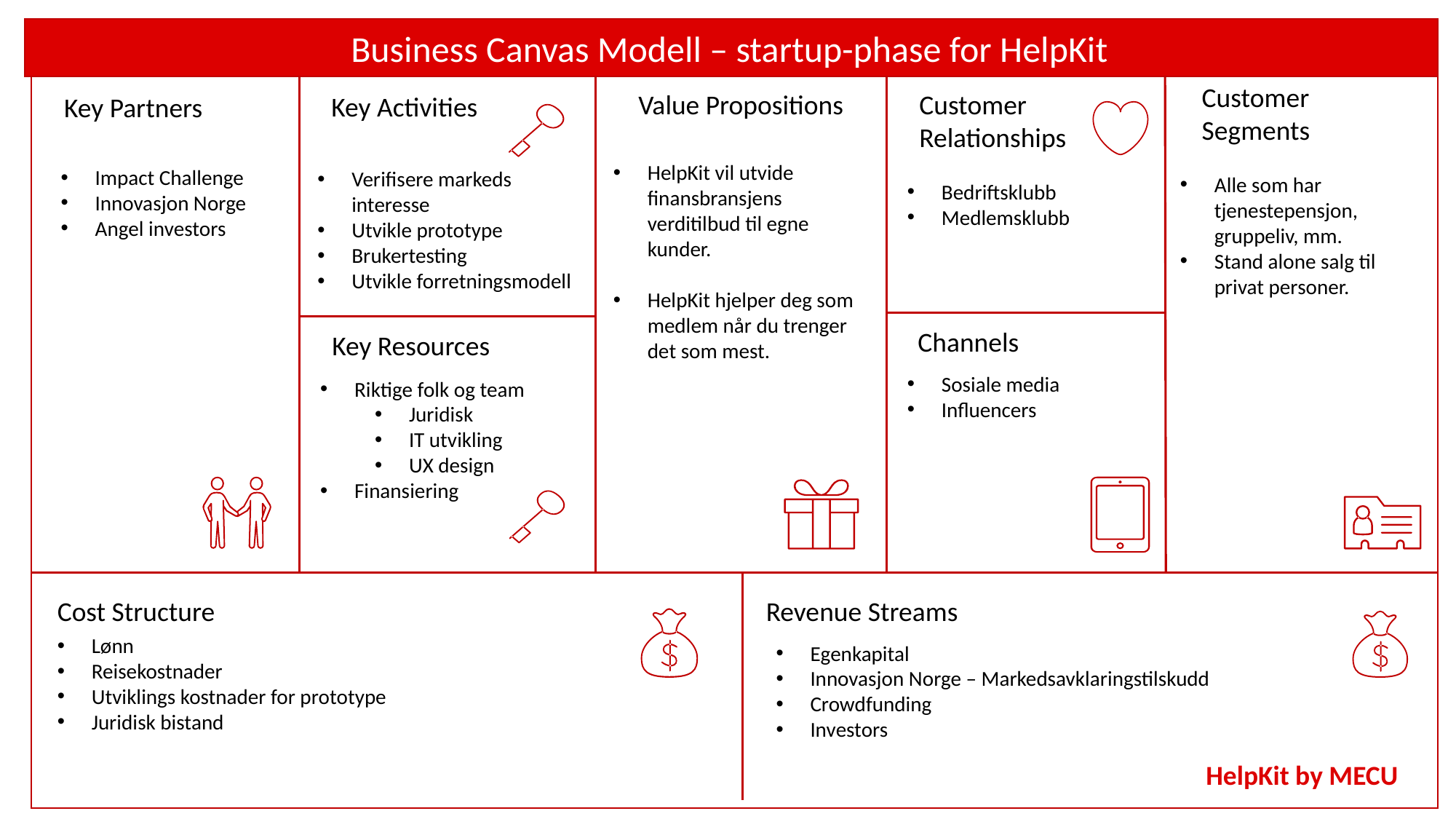

Business Canvas Modell – startup-phase for HelpKit

Customer
Segments
Value Propositions
Customer
Relationships
Key Activities
Key Partners

HelpKit vil utvide finansbransjens verditilbud til egne kunder.

HelpKit hjelper deg som medlem når du trenger det som mest.
Impact Challenge
Innovasjon Norge
Angel investors
Verifisere markeds interesse
Utvikle prototype
Brukertesting
Utvikle forretningsmodell
Alle som har tjenestepensjon, gruppeliv, mm.
Stand alone salg til privat personer.

Bedriftsklubb
Medlemsklubb
Channels
Key Resources
Sosiale media
Influencers
Riktige folk og team
Juridisk
IT utvikling
UX design
Finansiering

Revenue Streams
Cost Structure

Lønn
Reisekostnader
Utviklings kostnader for prototype
Juridisk bistand
Egenkapital
Innovasjon Norge – Markedsavklaringstilskudd
Crowdfunding
Investors

HelpKit by MECU